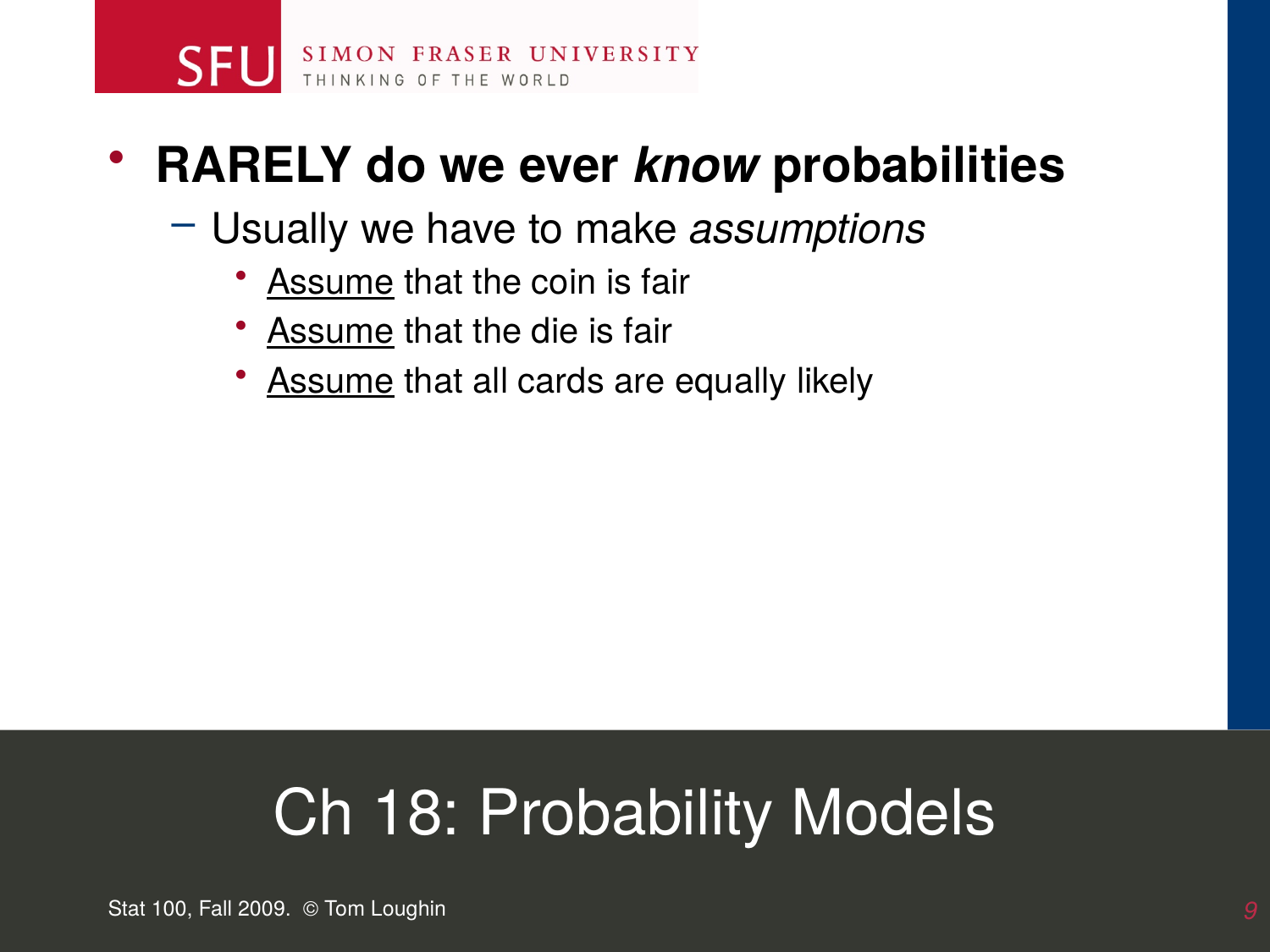

RARELY do we ever know probabilities
Usually we have to make assumptions
Assume that the coin is fair
Assume that the die is fair
Assume that all cards are equally likely

# Ch 18: Probability Models
Stat 100, Fall 2009.  © Tom Loughin
9